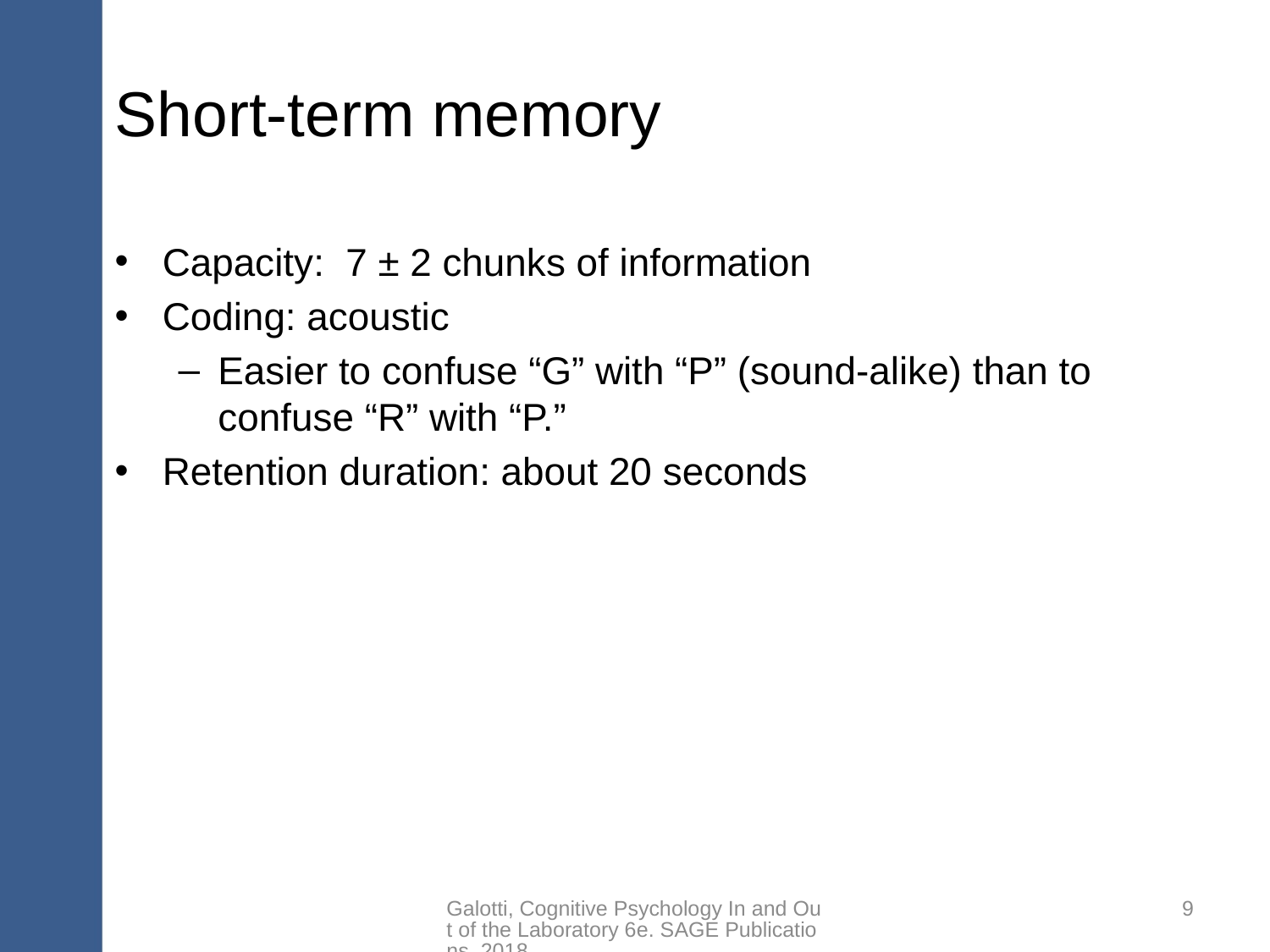

# Short-term memory
Capacity:  7 ± 2 chunks of information
Coding: acoustic
Easier to confuse “G” with “P” (sound-alike) than to confuse “R” with “P.”
Retention duration: about 20 seconds
Galotti, Cognitive Psychology In and Out of the Laboratory 6e. SAGE Publications, 2018.
9